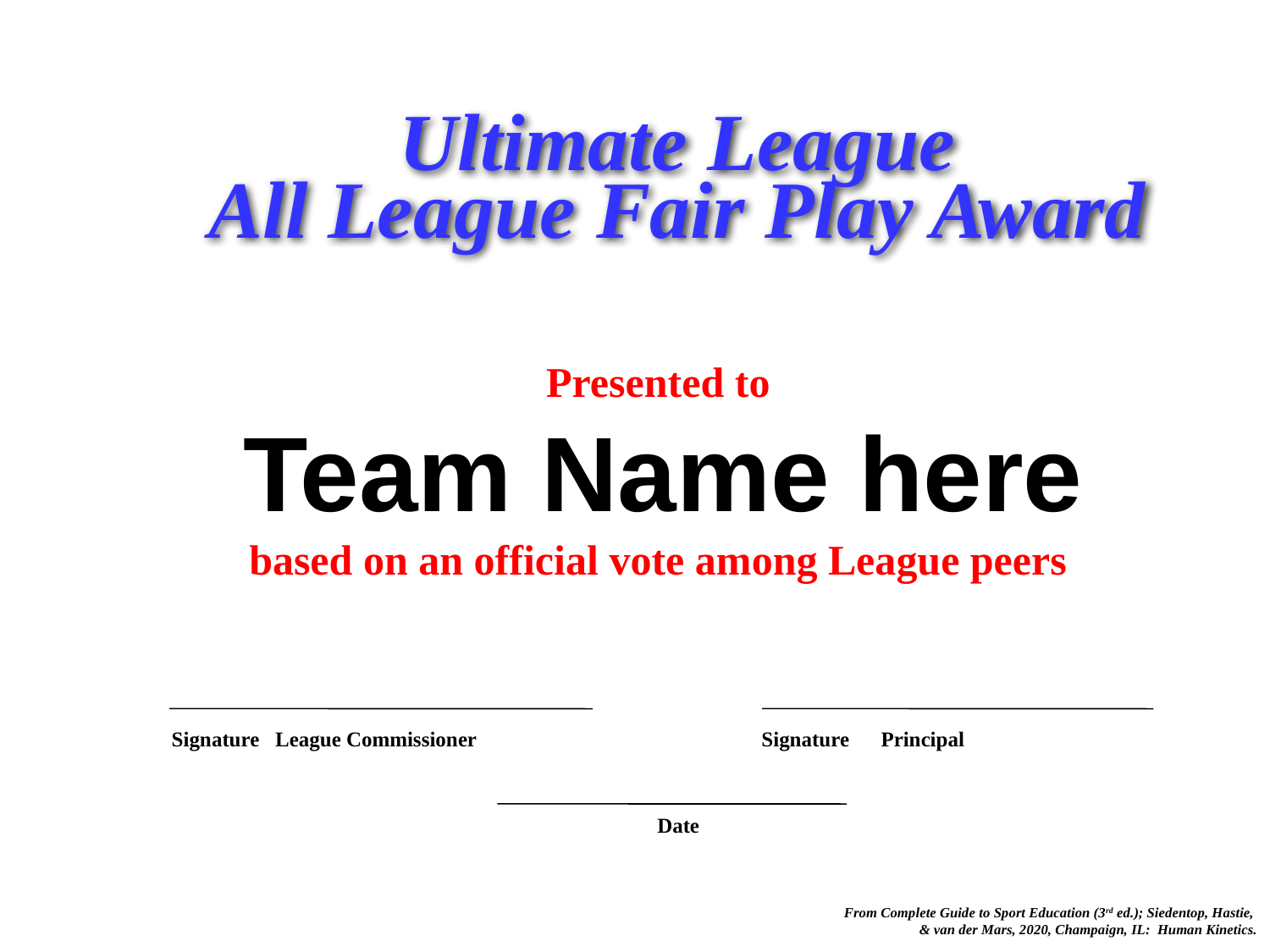

Ultimate League
All League Fair Play Award
Presented to
Team Name here
based on an official vote among League peers

Signature   League Commissioner
Signature      Principal

Date